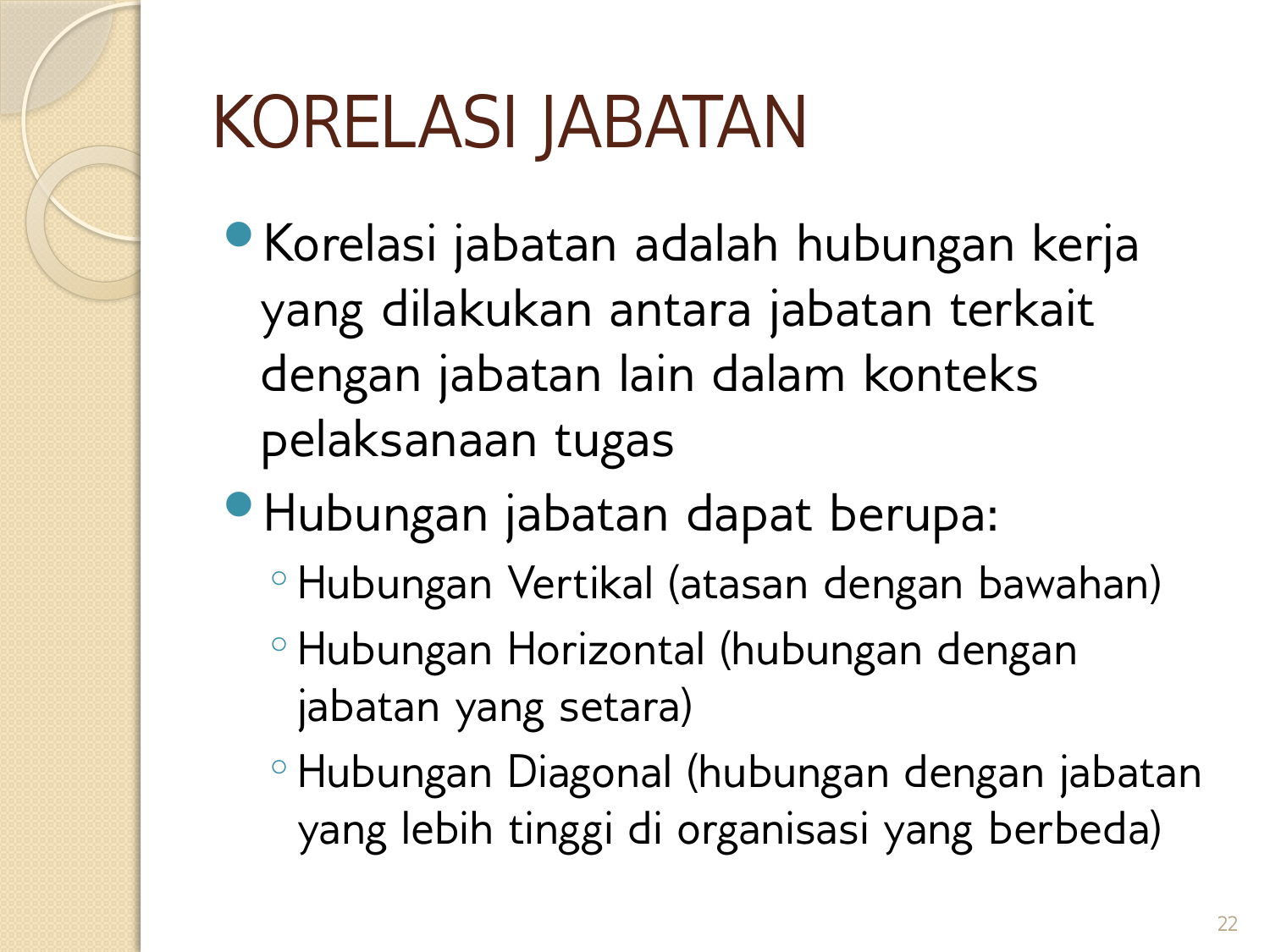

# KORELASI JABATAN
Korelasi jabatan adalah hubungan kerja yang dilakukan antara jabatan terkait dengan jabatan lain dalam konteks pelaksanaan tugas
Hubungan jabatan dapat berupa:
Hubungan Vertikal (atasan dengan bawahan)
Hubungan Horizontal (hubungan dengan jabatan yang setara)
Hubungan Diagonal (hubungan dengan jabatan yang lebih tinggi di organisasi yang berbeda)
22